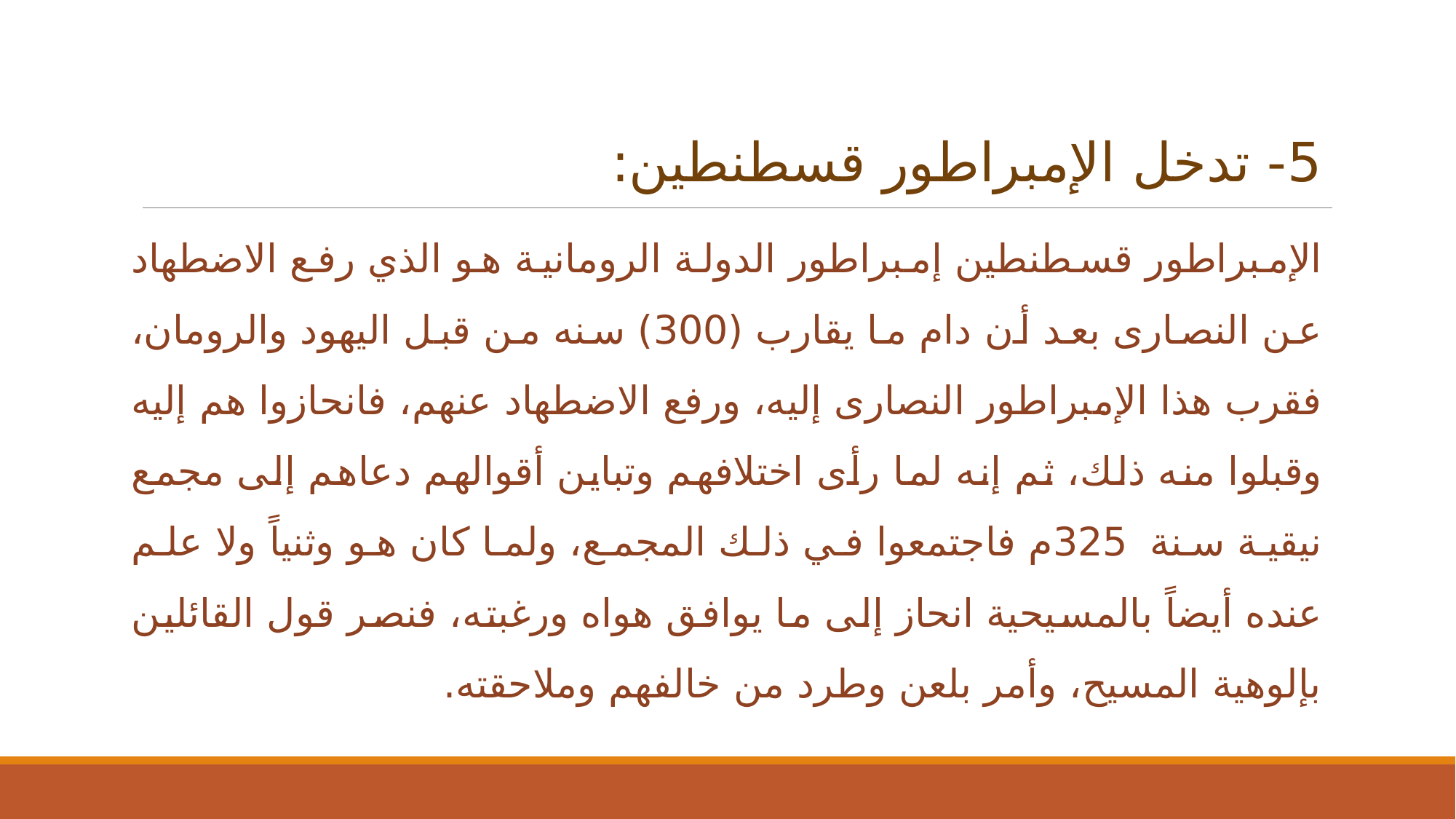

5- تدخل الإمبراطور قسطنطين:
الإمبراطور قسطنطين إمبراطور الدولة الرومانية هو الذي رفع الاضطهاد عن النصارى بعد أن دام ما يقارب (300) سنه من قبل اليهود والرومان، فقرب هذا الإمبراطور النصارى إليه، ورفع الاضطهاد عنهم، فانحازوا هم إليه وقبلوا منه ذلك، ثم إنه لما رأى اختلافهم وتباين أقوالهم دعاهم إلى مجمع نيقية سنة 325م فاجتمعوا في ذلك المجمع، ولما كان هو وثنياً ولا علم عنده أيضاً بالمسيحية انحاز إلى ما يوافق هواه ورغبته، فنصر قول القائلين بإلوهية المسيح، وأمر بلعن وطرد من خالفهم وملاحقته.